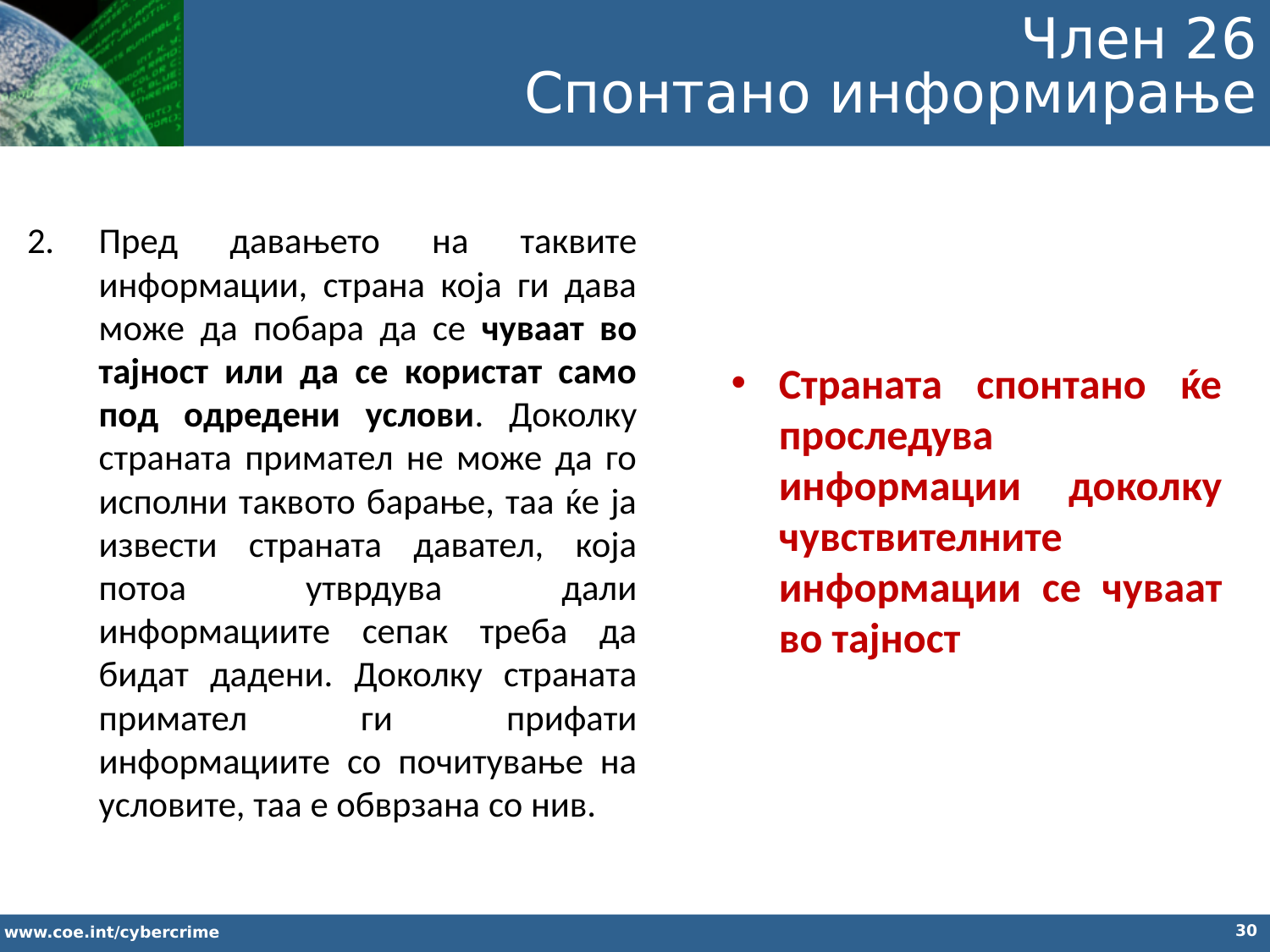

Член 26
Спонтано информирање
Пред давањето на таквите информации, страна која ги дава може да побара да се чуваат во тајност или да се користат само под одредени услови. Доколку страната примател не може да го исполни таквото барање, таа ќе ја извести страната давател, која потоа утврдува дали информациите сепак треба да бидат дадени. Доколку страната примател ги прифати информациите со почитување на условите, таа е обврзана со нив.
Страната спонтано ќе проследува информации доколку чувствителните информации се чуваат во тајност
30